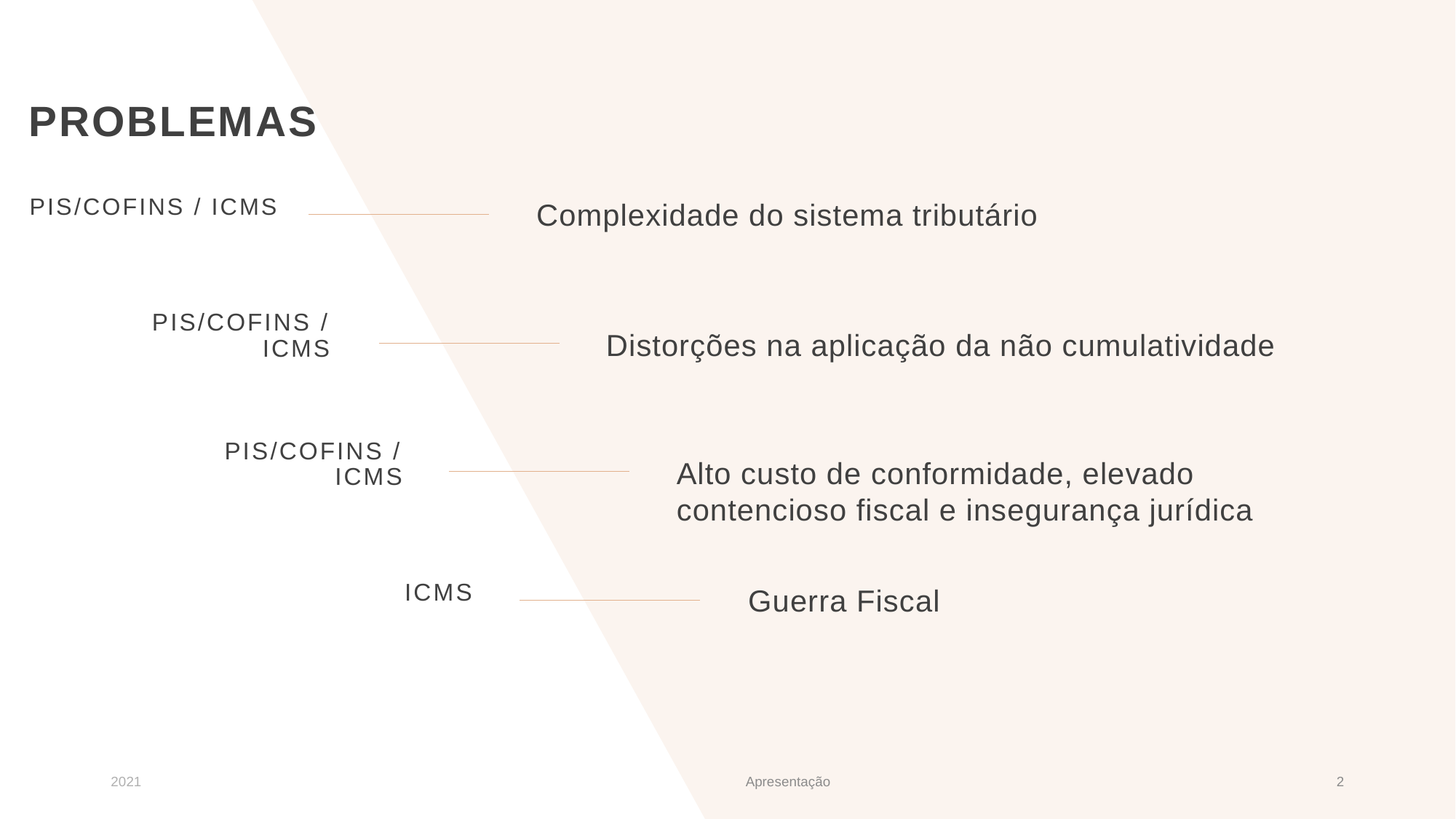

# PROBLEMAs
PIS/COFINS / ICMS
Complexidade do sistema tributário

PIS/COFINS / ICMS
Distorções na aplicação da não cumulatividade
PIS/COFINS / ICMS
Alto custo de conformidade, elevado contencioso fiscal e insegurança jurídica

ICMS
Guerra Fiscal

2021
Apresentação
2